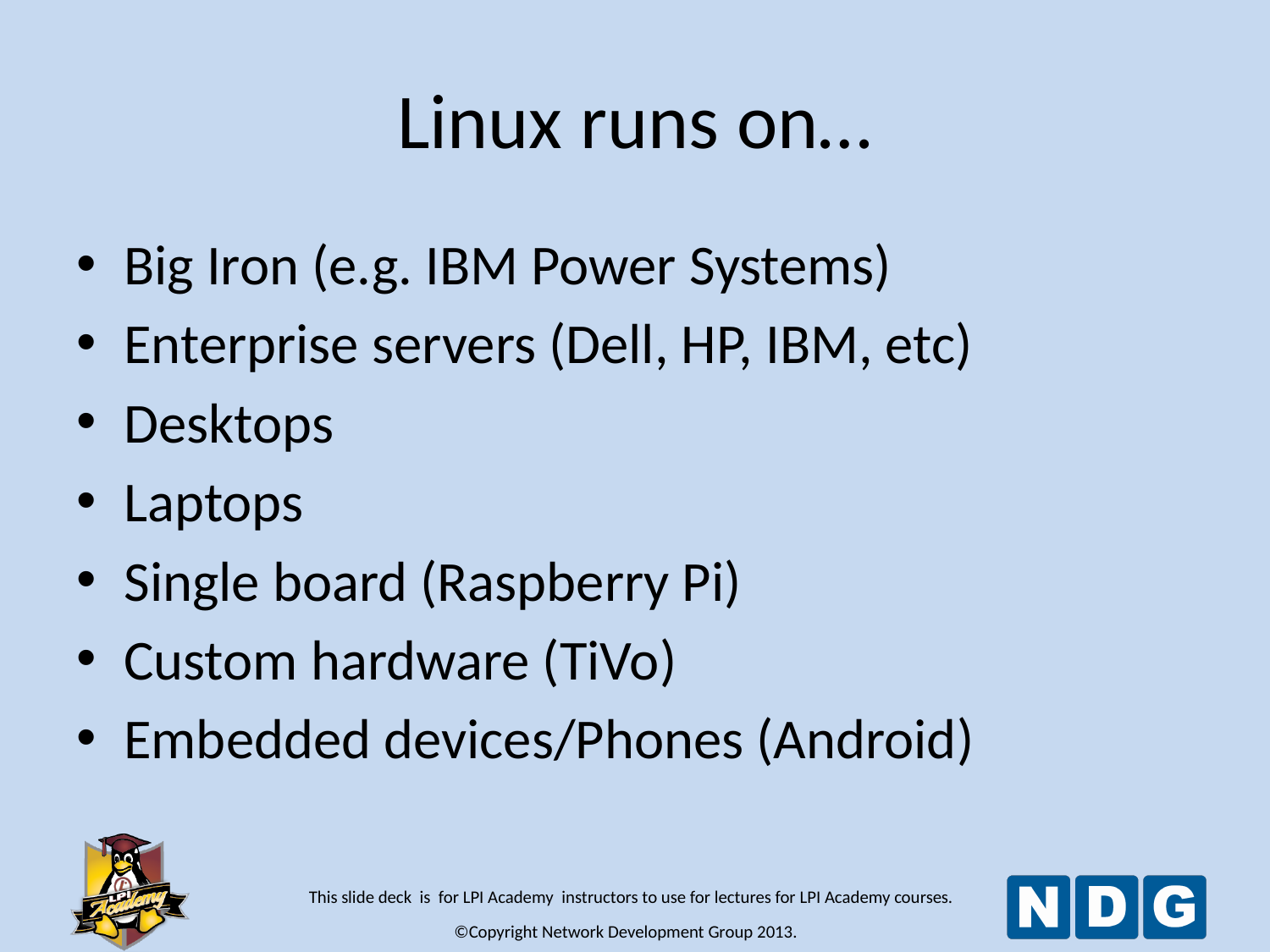

# Linux runs on…
Big Iron (e.g. IBM Power Systems)
Enterprise servers (Dell, HP, IBM, etc)
Desktops
Laptops
Single board (Raspberry Pi)
Custom hardware (TiVo)
Embedded devices/Phones (Android)